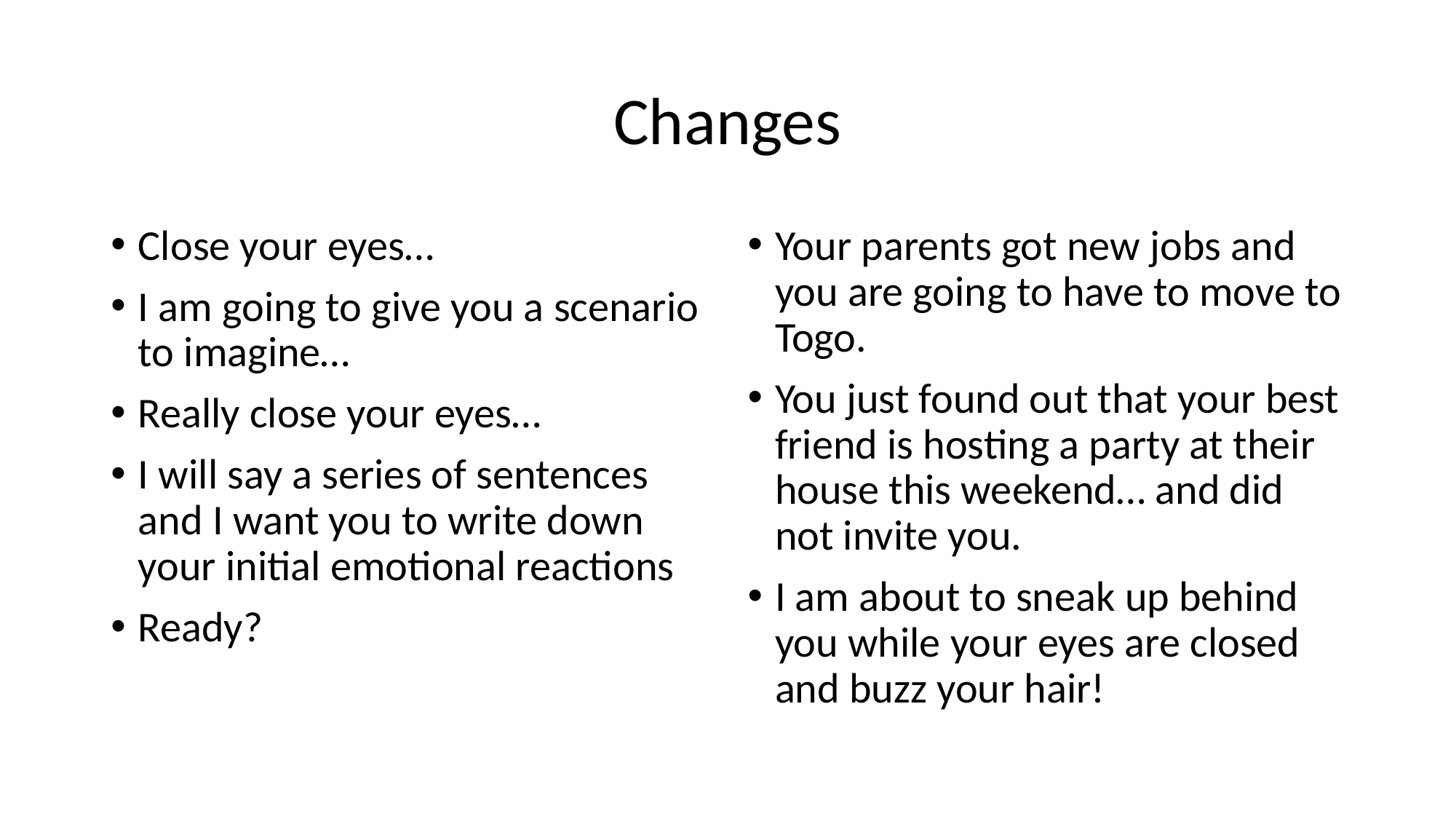

# Changes
Close your eyes…
I am going to give you a scenario to imagine…
Really close your eyes…
I will say a series of sentences and I want you to write down your initial emotional reactions
Ready?
Your parents got new jobs and you are going to have to move to Togo.
You just found out that your best friend is hosting a party at their house this weekend… and did not invite you.
I am about to sneak up behind you while your eyes are closed and buzz your hair!